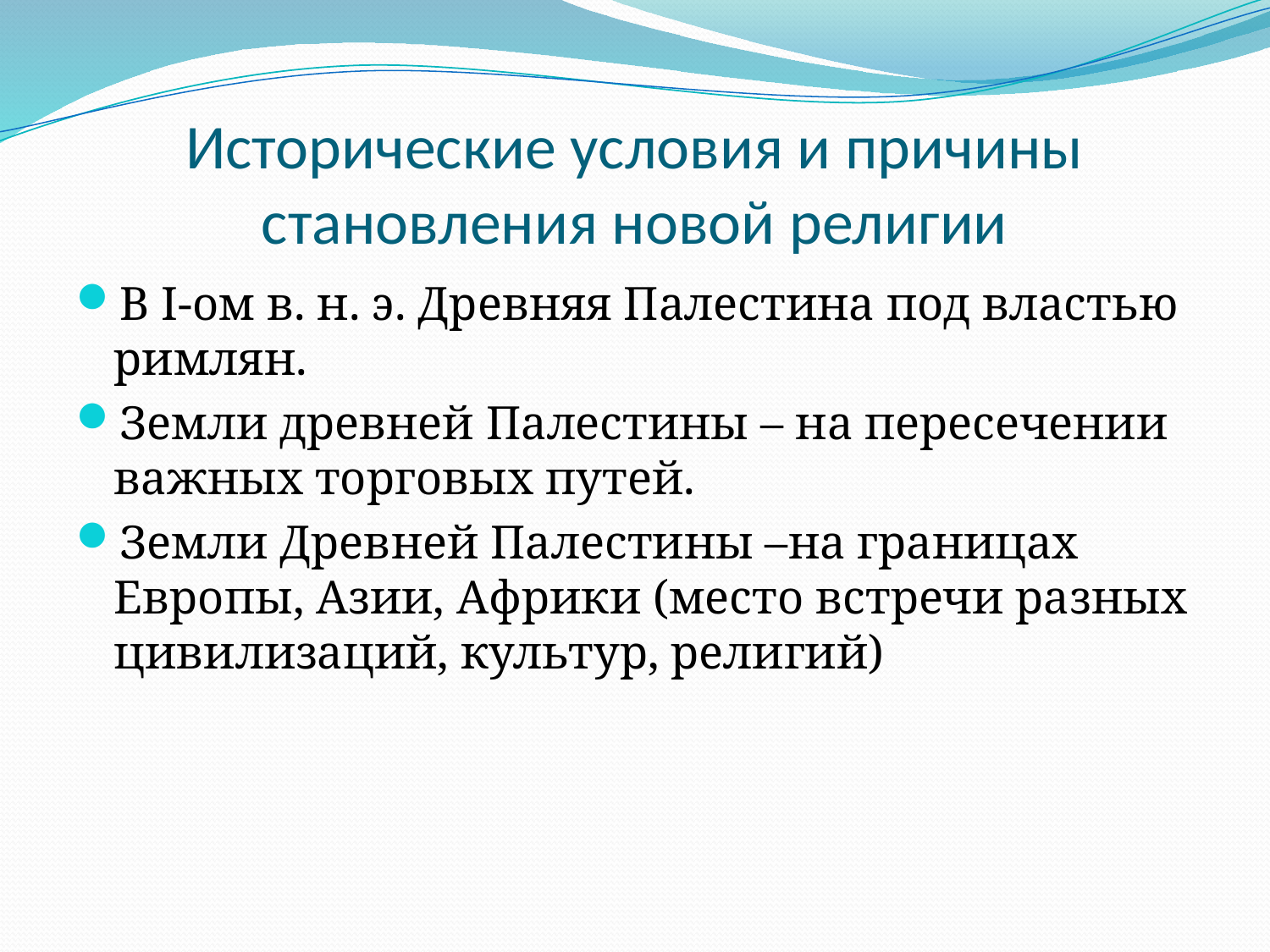

# Исторические условия и причины становления новой религии
В I-ом в. н. э. Древняя Палестина под властью римлян.
Земли древней Палестины – на пересечении важных торговых путей.
Земли Древней Палестины –на границах Европы, Азии, Африки (место встречи разных цивилизаций, культур, религий)